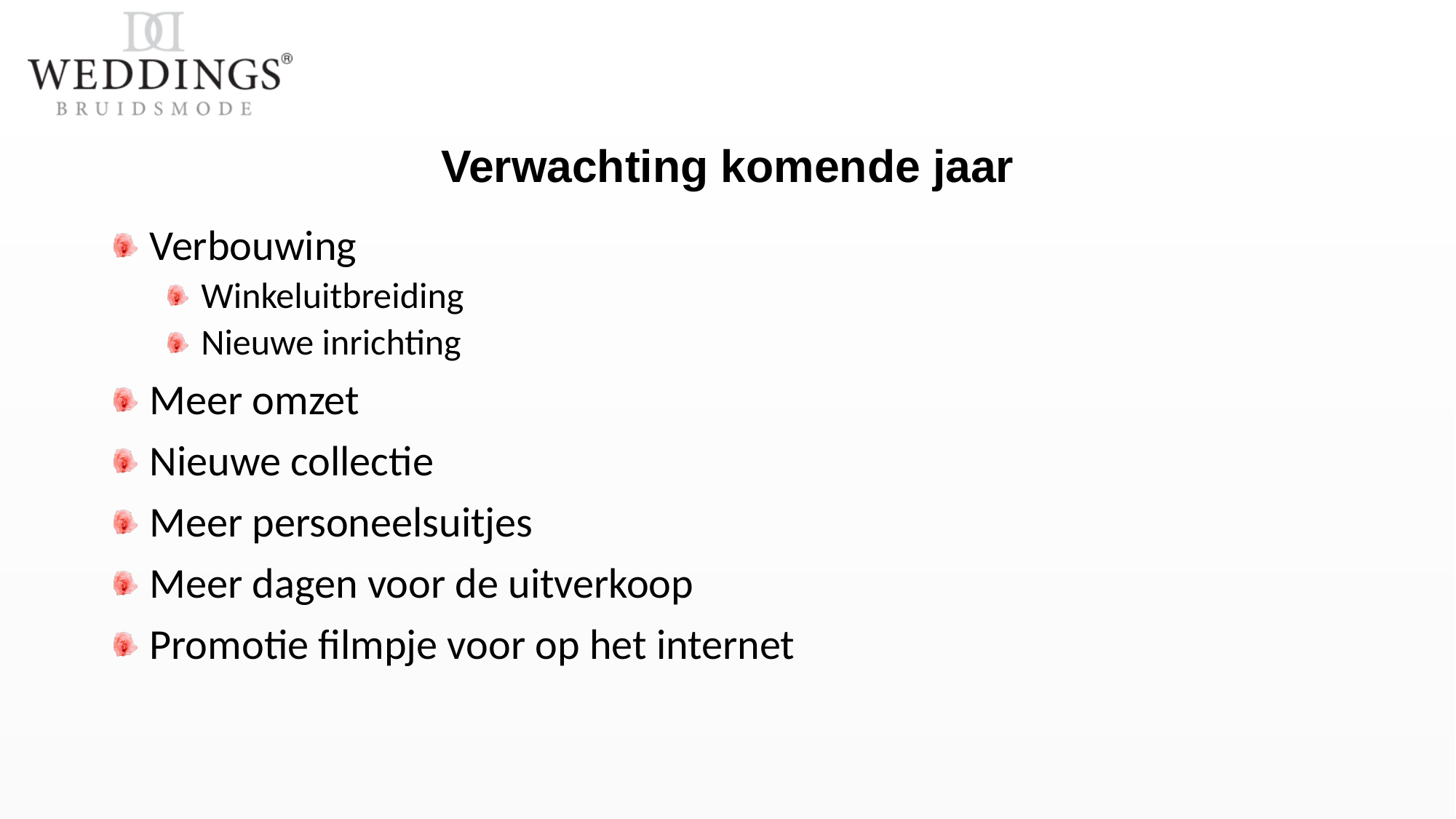

# Verwachting komende jaar
 Verbouwing
 Winkeluitbreiding
 Nieuwe inrichting
 Meer omzet
 Nieuwe collectie
 Meer personeelsuitjes
 Meer dagen voor de uitverkoop
 Promotie filmpje voor op het internet